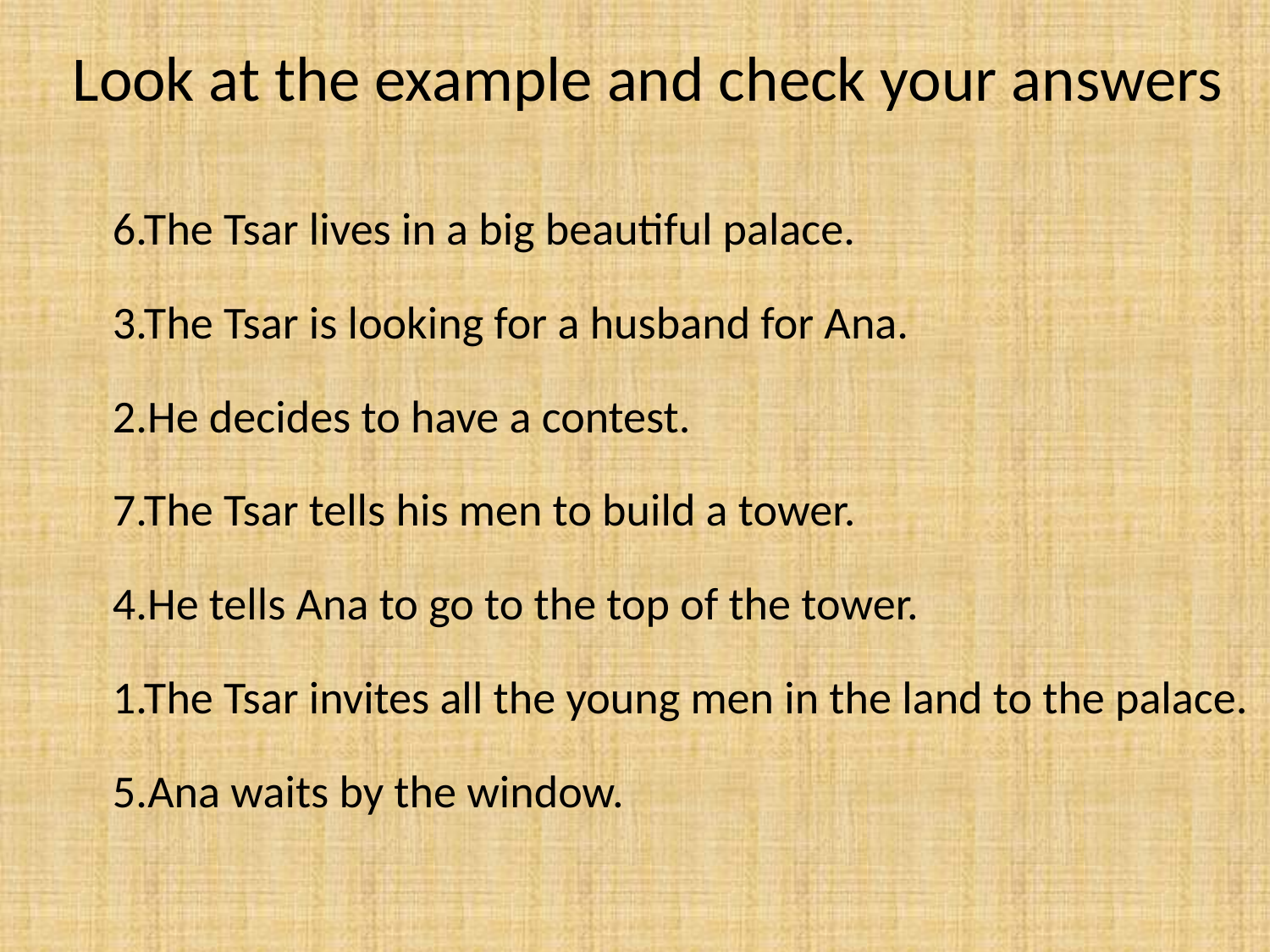

Look at the example and check your answers

6.The Tsar lives in a big beautiful palace.
3.The Tsar is looking for a husband for Ana.
2.He decides to have a contest.
7.The Tsar tells his men to build a tower.
4.He tells Ana to go to the top of the tower.
1.The Tsar invites all the young men in the land to the palace.
5.Ana waits by the window.